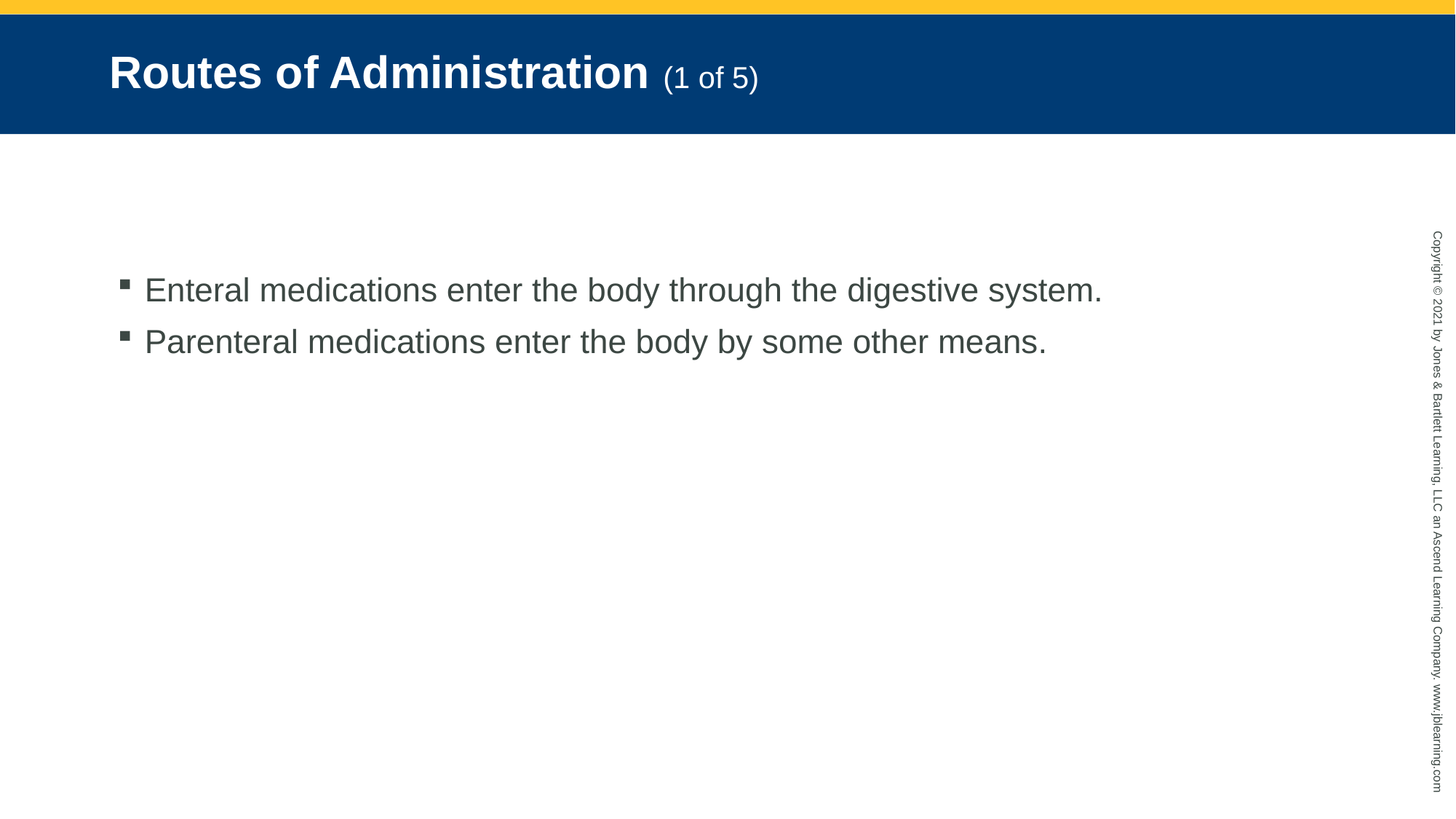

# Routes of Administration (1 of 5)
Enteral medications enter the body through the digestive system.
Parenteral medications enter the body by some other means.